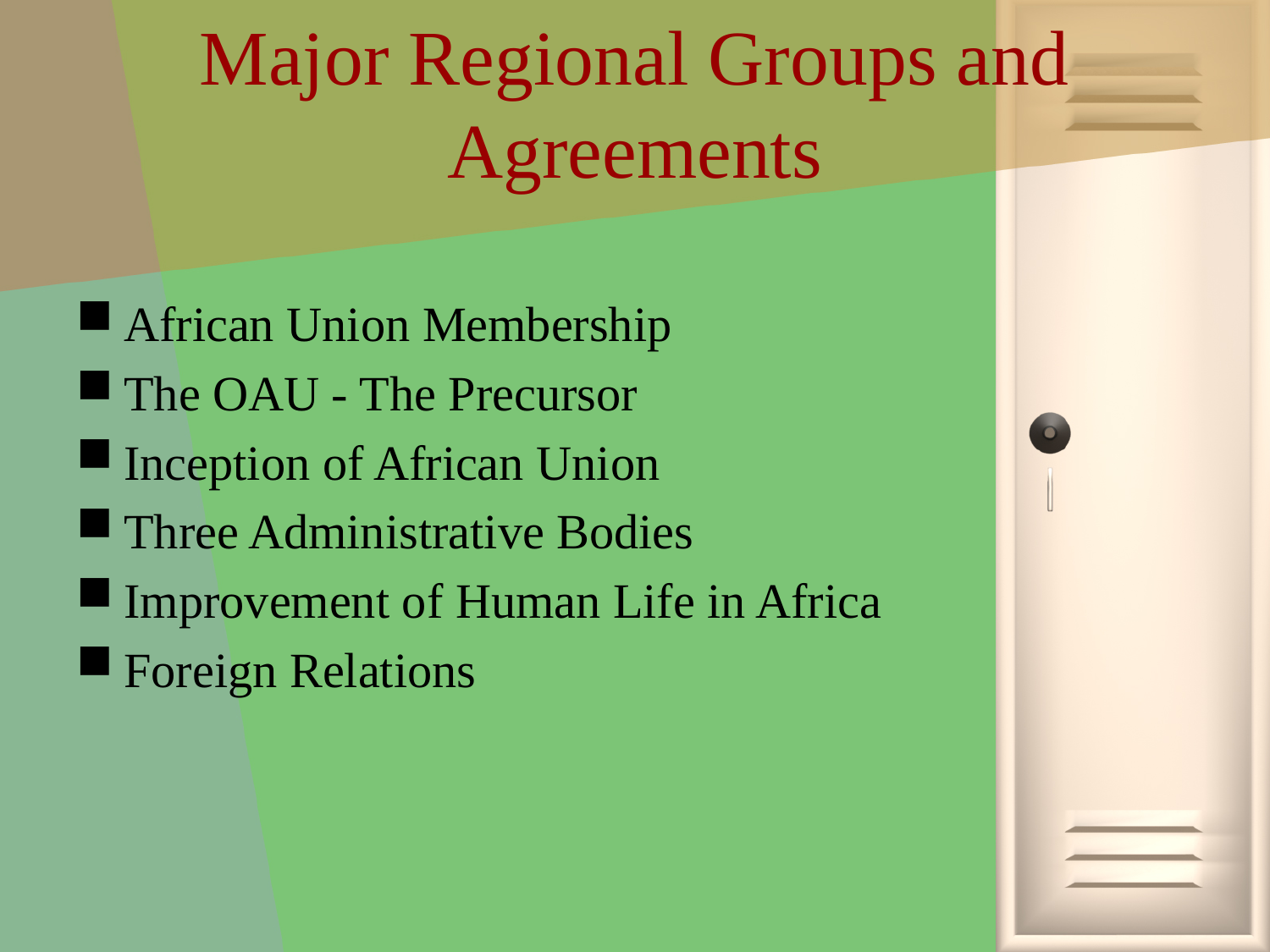

# Major Regional Groups and Agreements
African Union Membership
The OAU - The Precursor
Inception of African Union
Three Administrative Bodies
Improvement of Human Life in Africa
Foreign Relations